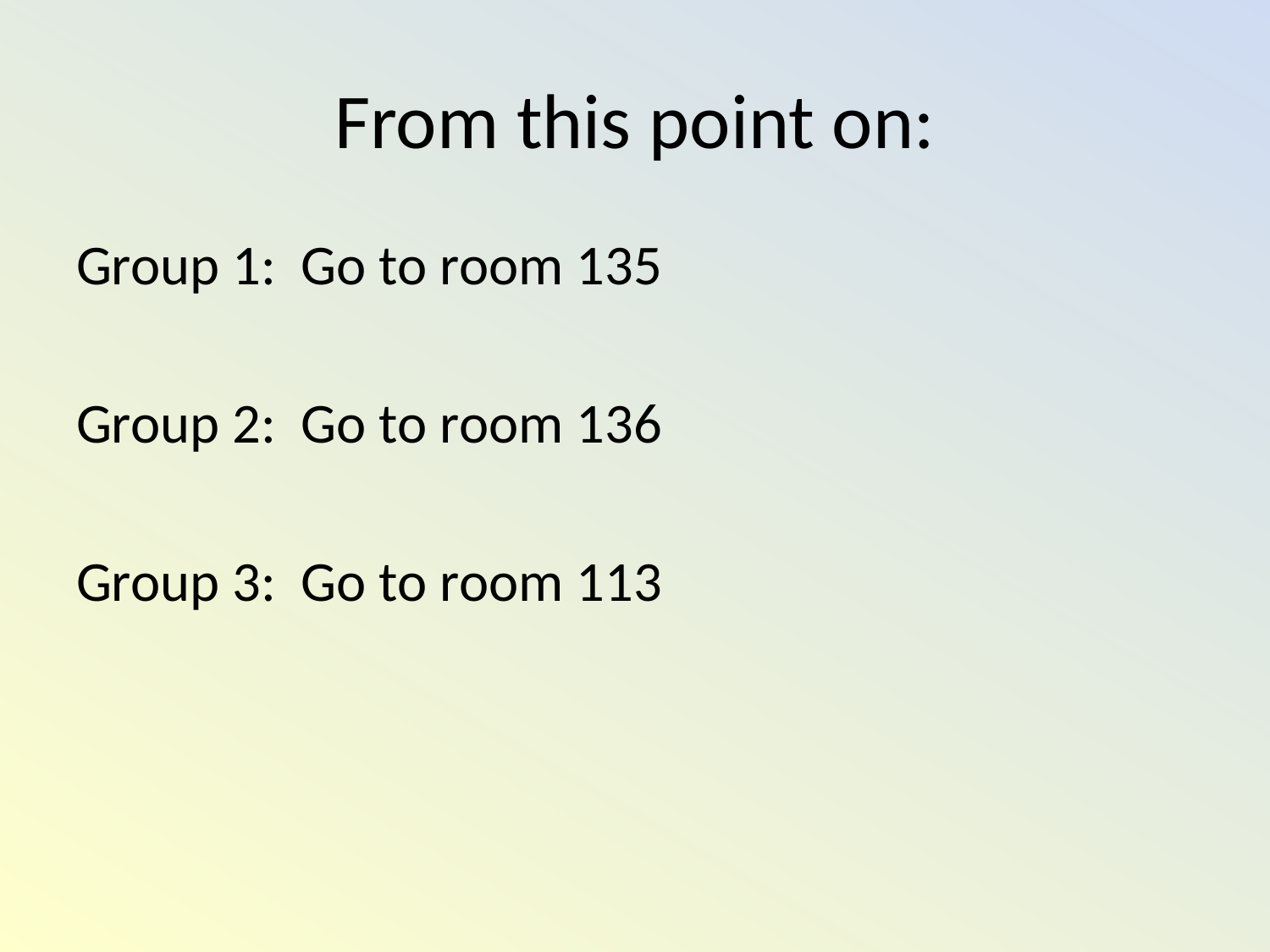

# From this point on:
Group 1:  Go to room 135

Group 2:  Go to room 136

Group 3:  Go to room 113